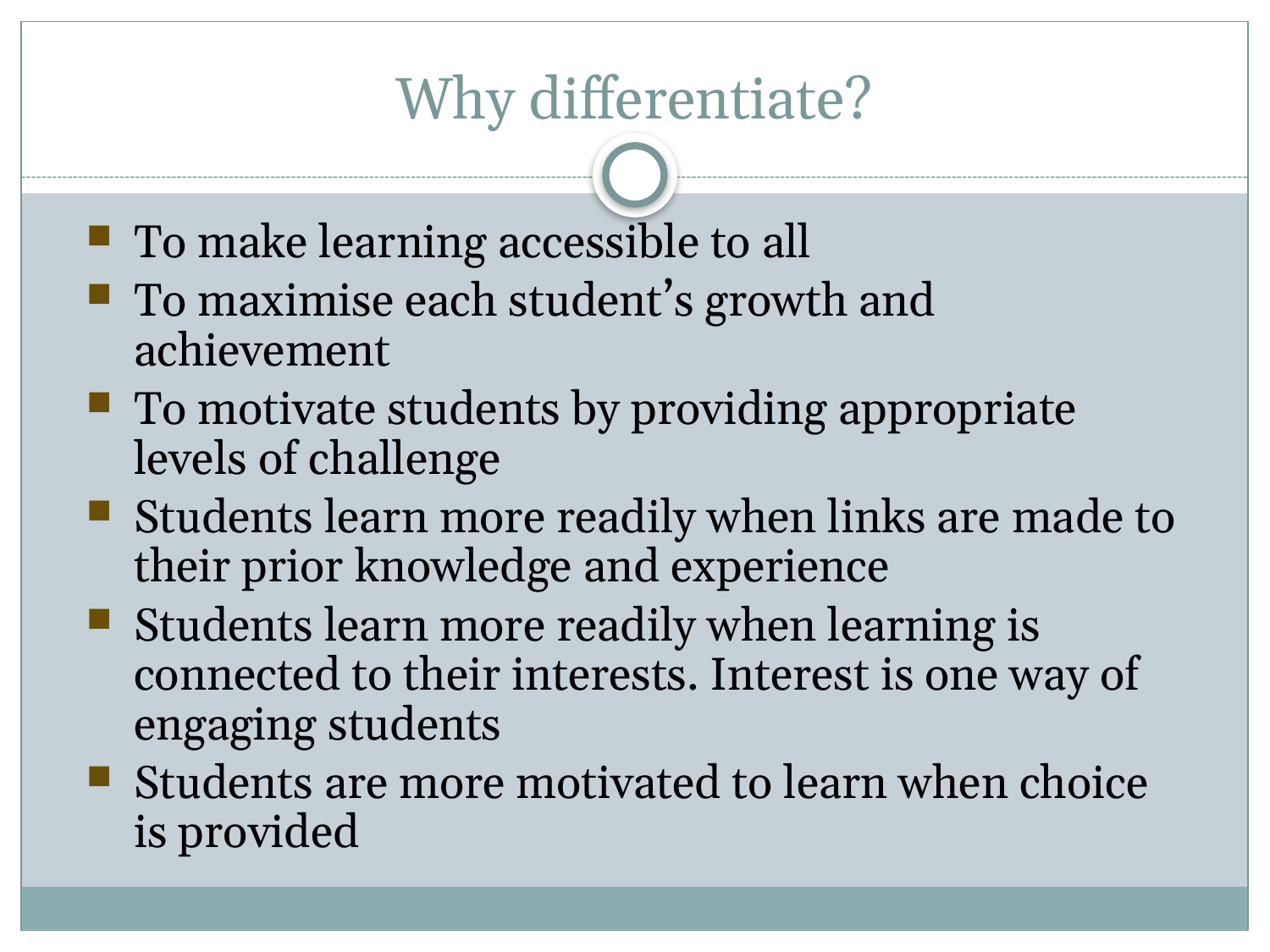

# Why differentiate?

To make learning accessible to all
To maximise each student’s growth and achievement
To motivate students by providing appropriate levels of challenge
Students learn more readily when links are made to their prior knowledge and experience
Students learn more readily when learning is connected to their interests. Interest is one way of engaging students
Students are more motivated to learn when choice is provided